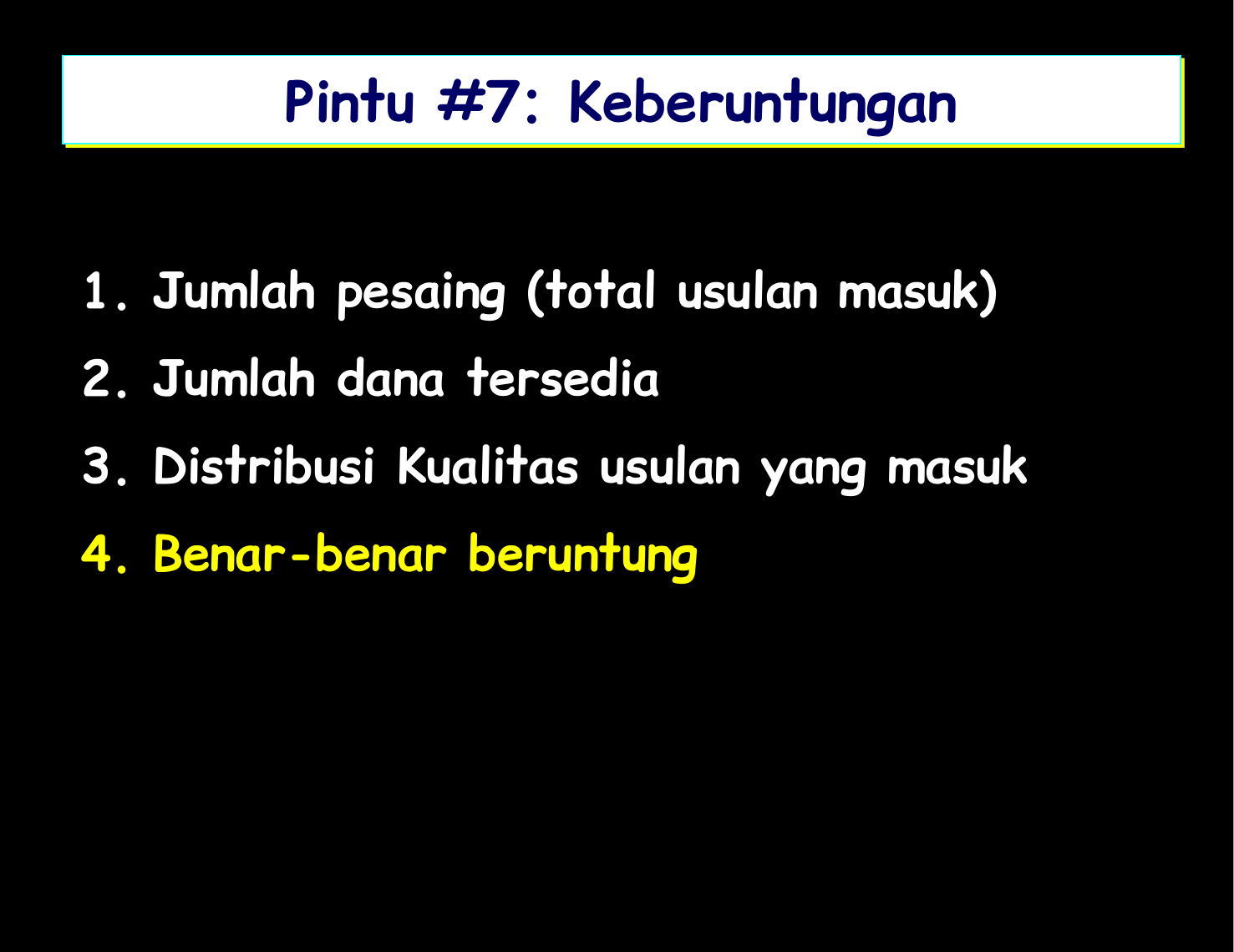

Pintu #7: Keberuntungan
Jumlah pesaing (total usulan masuk)
Jumlah dana tersedia
Distribusi Kualitas usulan yang masuk
Benar-benar beruntung